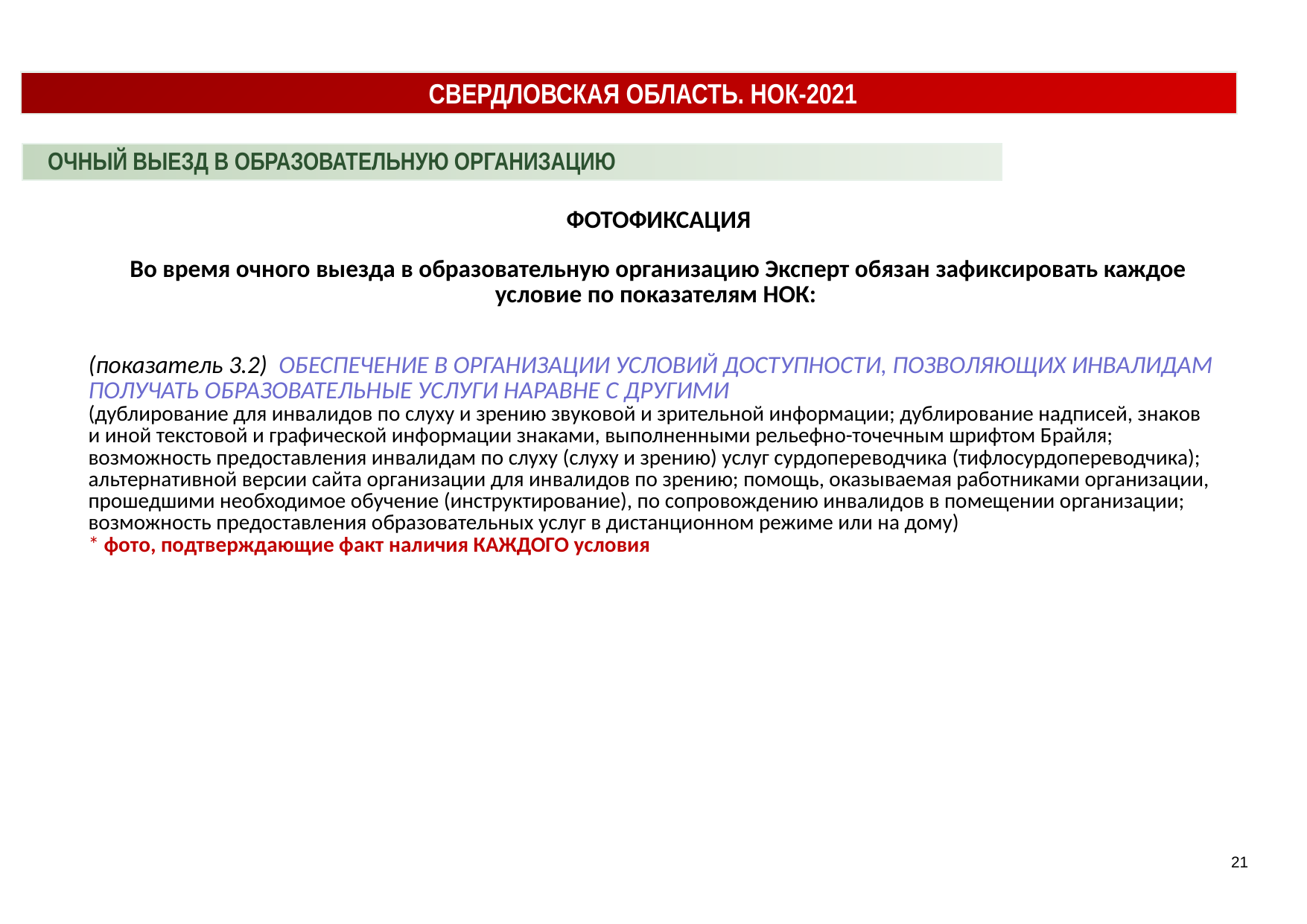

СВЕРДЛОВСКАЯ ОБЛАСТЬ. НОК-2021

ОЧНЫЙ ВЫЕЗД В ОБРАЗОВАТЕЛЬНУЮ ОРГАНИЗАЦИЮ
| ФОТОФИКСАЦИЯ Во время очного выезда в образовательную организацию Эксперт обязан зафиксировать каждое условие по показателям НОК: (показатель 3.2) ОБЕСПЕЧЕНИЕ В ОРГАНИЗАЦИИ УСЛОВИЙ ДОСТУПНОСТИ, ПОЗВОЛЯЮЩИХ ИНВАЛИДАМ ПОЛУЧАТЬ ОБРАЗОВАТЕЛЬНЫЕ УСЛУГИ НАРАВНЕ С ДРУГИМИ (дублирование для инвалидов по слуху и зрению звуковой и зрительной информации; дублирование надписей, знаков и иной текстовой и графической информации знаками, выполненными рельефно-точечным шрифтом Брайля; возможность предоставления инвалидам по слуху (слуху и зрению) услуг сурдопереводчика (тифлосурдопереводчика); альтернативной версии сайта организации для инвалидов по зрению; помощь, оказываемая работниками организации, прошедшими необходимое обучение (инструктирование), по сопровождению инвалидов в помещении организации; возможность предоставления образовательных услуг в дистанционном режиме или на дому) \* фото, подтверждающие факт наличия КАЖДОГО условия |
| --- |
21